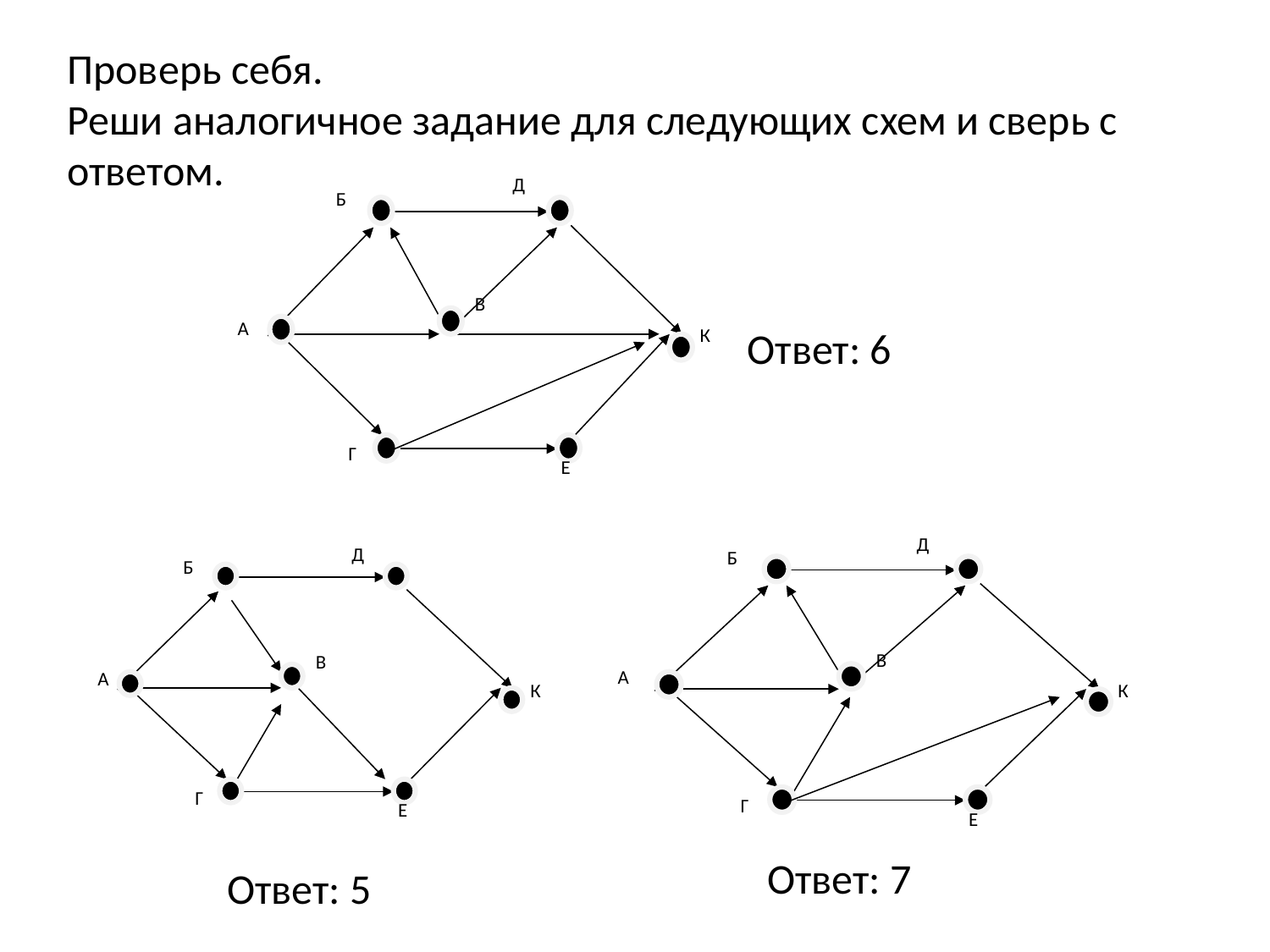

Проверь себя.
Реши аналогичное задание для следующих схем и сверь с ответом.
Д
Б

В

К

Г

Е
А
Ответ: 6
Д
Б

В
А

К

Г

Е
Д
Б

В
А

К

Г

Е
Ответ: 7
Ответ: 5